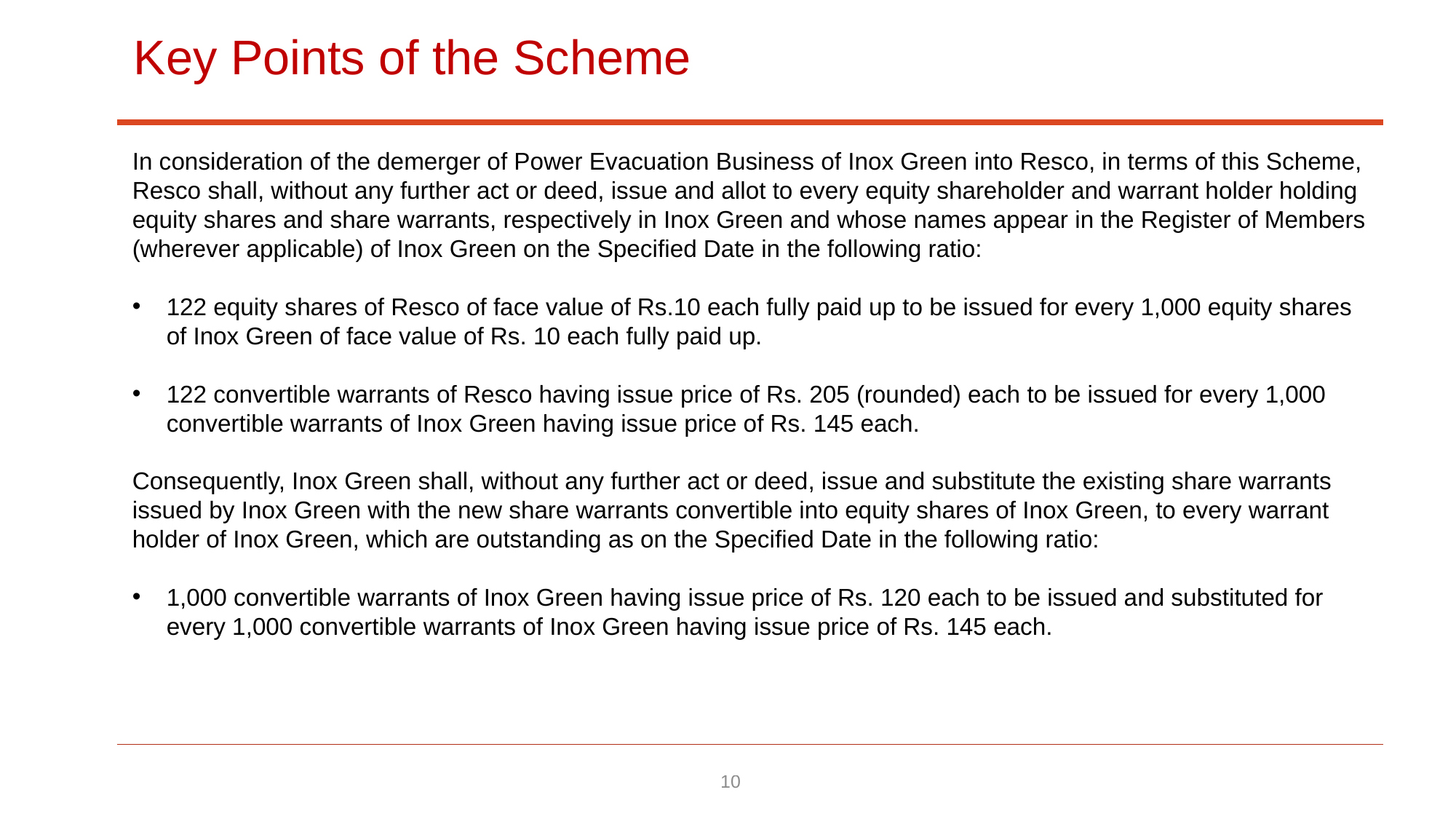

# Key Points of the Scheme
In consideration of the demerger of Power Evacuation Business of Inox Green into Resco, in terms of this Scheme, Resco shall, without any further act or deed, issue and allot to every equity shareholder and warrant holder holding equity shares and share warrants, respectively in Inox Green and whose names appear in the Register of Members (wherever applicable) of Inox Green on the Specified Date in the following ratio:

122 equity shares of Resco of face value of Rs.10 each fully paid up to be issued for every 1,000 equity shares of Inox Green of face value of Rs. 10 each fully paid up.

122 convertible warrants of Resco having issue price of Rs. 205 (rounded) each to be issued for every 1,000 convertible warrants of Inox Green having issue price of Rs. 145 each.

Consequently, Inox Green shall, without any further act or deed, issue and substitute the existing share warrants issued by Inox Green with the new share warrants convertible into equity shares of Inox Green, to every warrant holder of Inox Green, which are outstanding as on the Specified Date in the following ratio:

1,000 convertible warrants of Inox Green having issue price of Rs. 120 each to be issued and substituted for every 1,000 convertible warrants of Inox Green having issue price of Rs. 145 each.
10